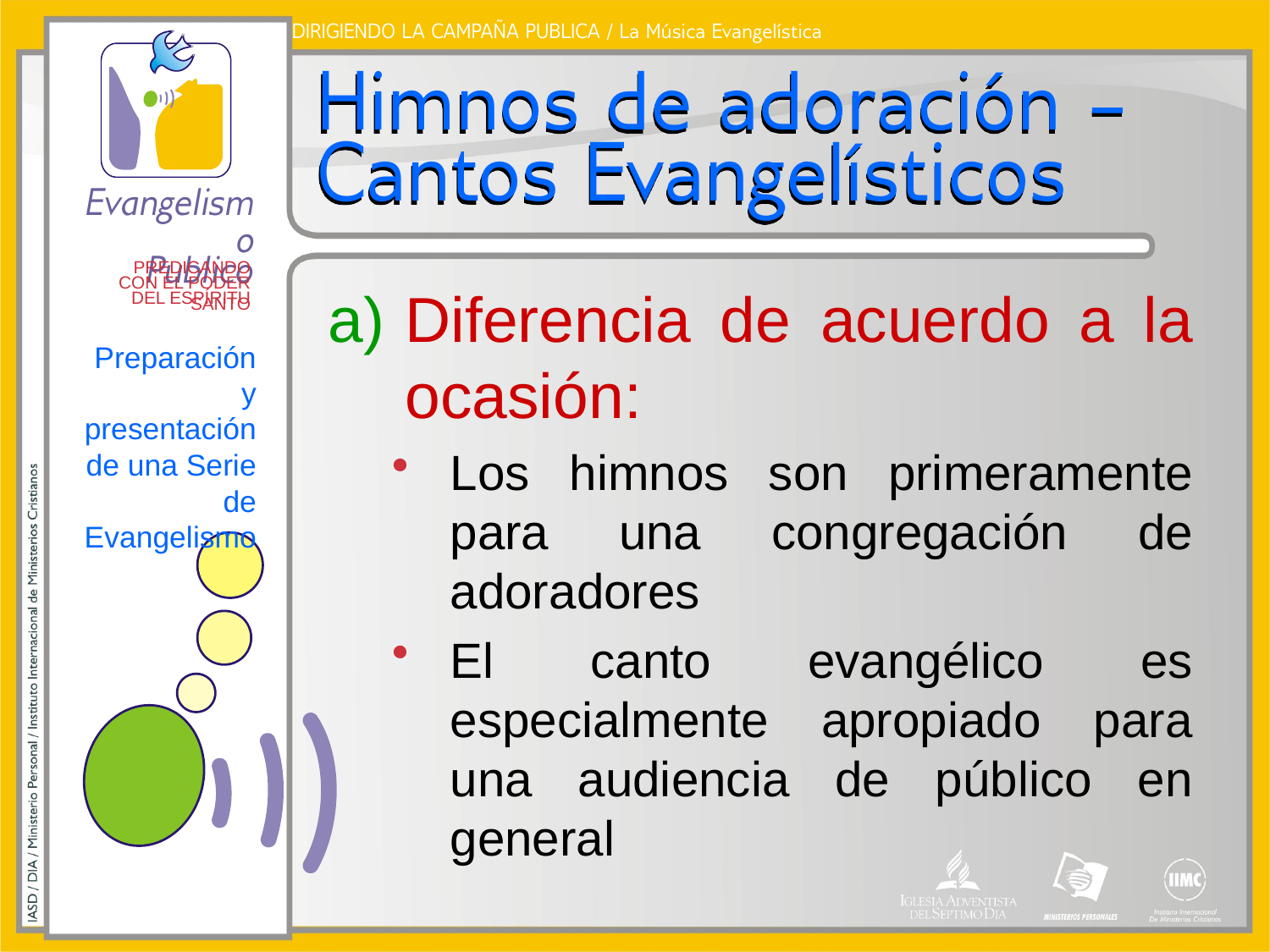

DIRIGIENDO LA CAMPAÑA PUBLICA / La Música Evangelística
# Himnos de adoración – Cantos Evangelísticos
Diferencia de acuerdo a la ocasión:
Los himnos son primeramente para una congregación de adoradores
El canto evangélico es especialmente apropiado para una audiencia de público en general